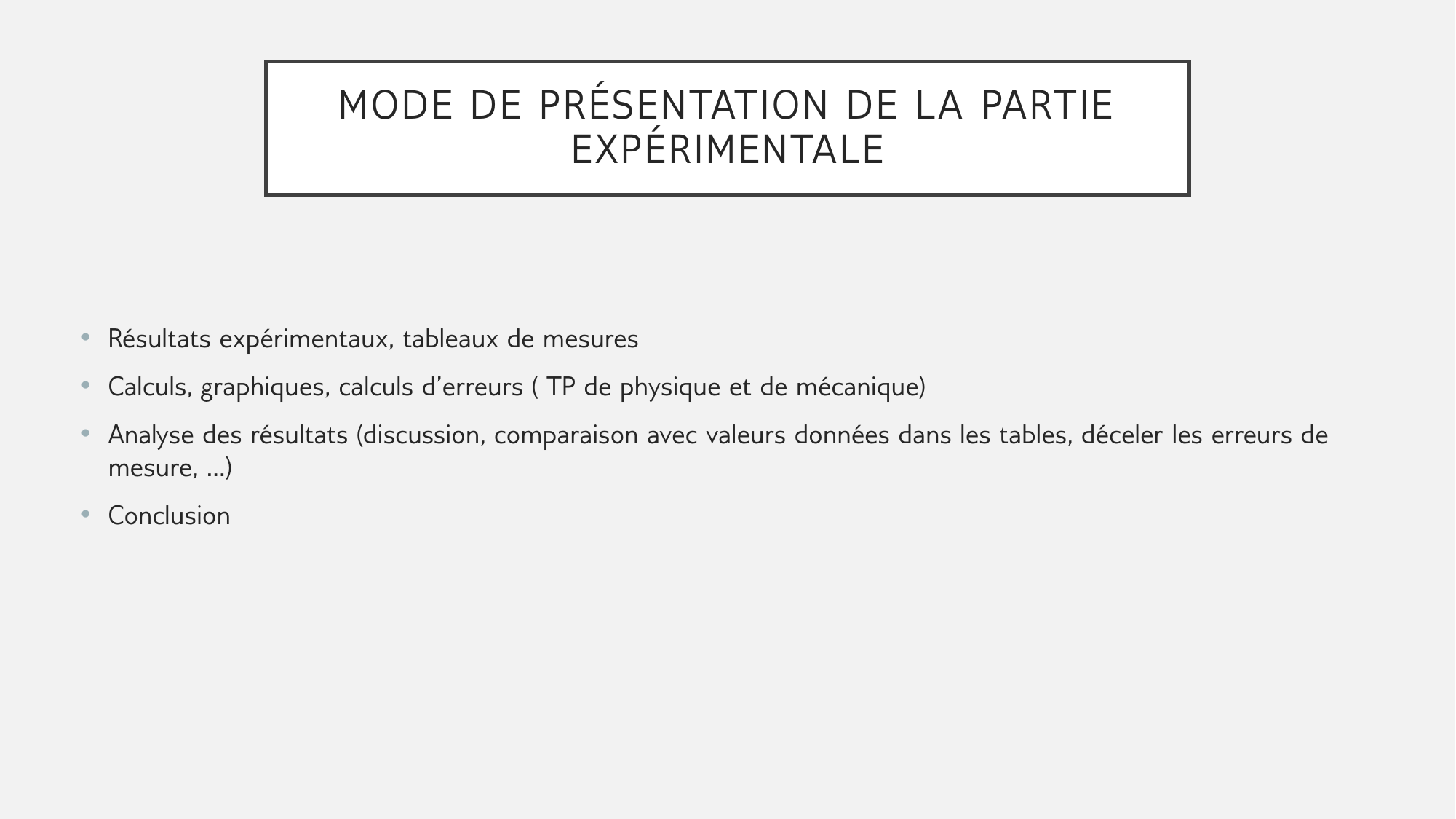

# Mode de présentation de la partie expérimentale
Résultats expérimentaux, tableaux de mesures
Calculs, graphiques, calculs d’erreurs ( TP de physique et de mécanique)
Analyse des résultats (discussion, comparaison avec valeurs données dans les tables, déceler les erreurs de mesure, …)
Conclusion